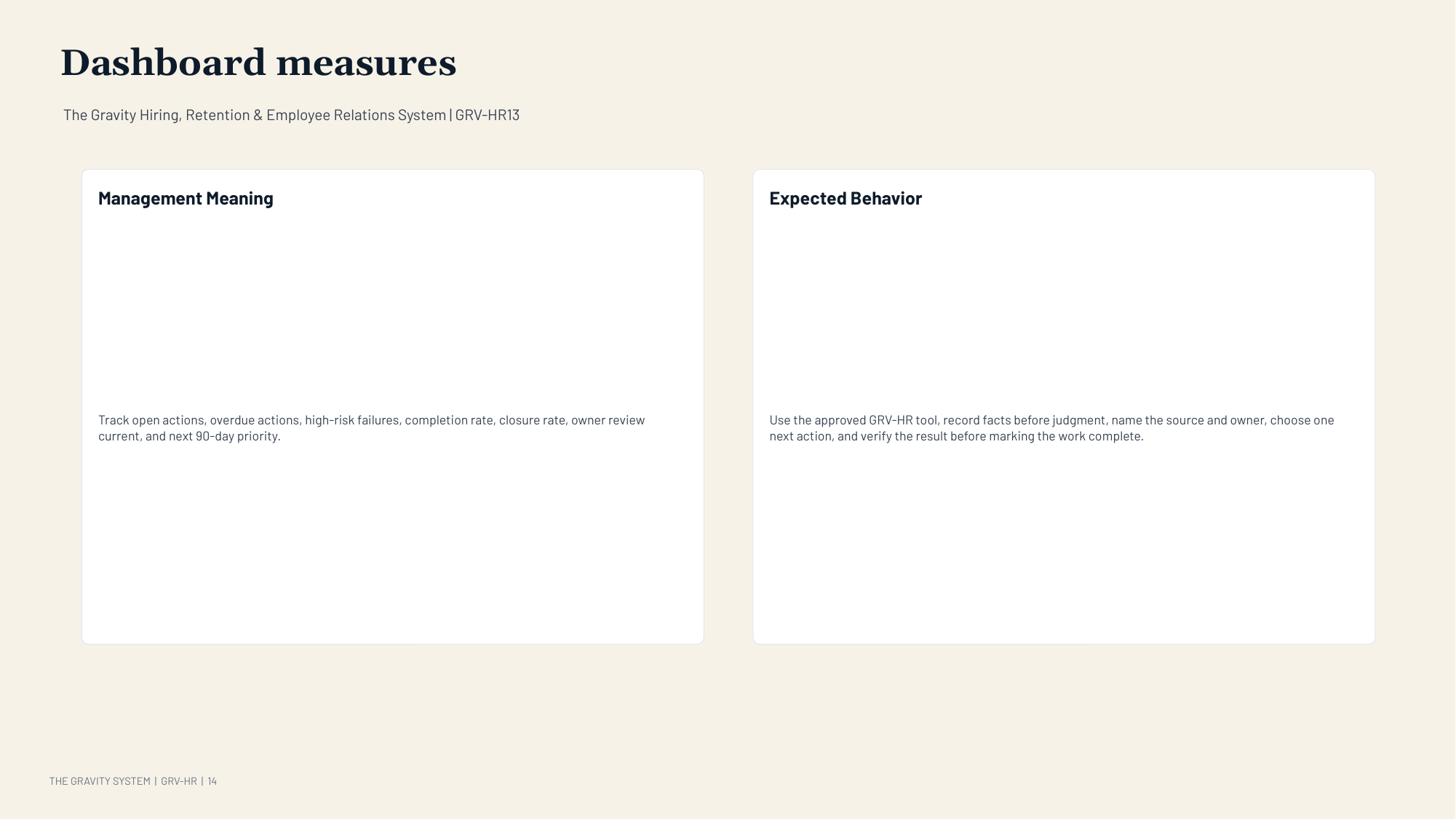

Dashboard measures
The Gravity Hiring, Retention & Employee Relations System | GRV-HR13

Management Meaning
Expected Behavior
Track open actions, overdue actions, high-risk failures, completion rate, closure rate, owner review current, and next 90-day priority.
Use the approved GRV-HR tool, record facts before judgment, name the source and owner, choose one next action, and verify the result before marking the work complete.
THE GRAVITY SYSTEM  |  GRV-HR  |  14